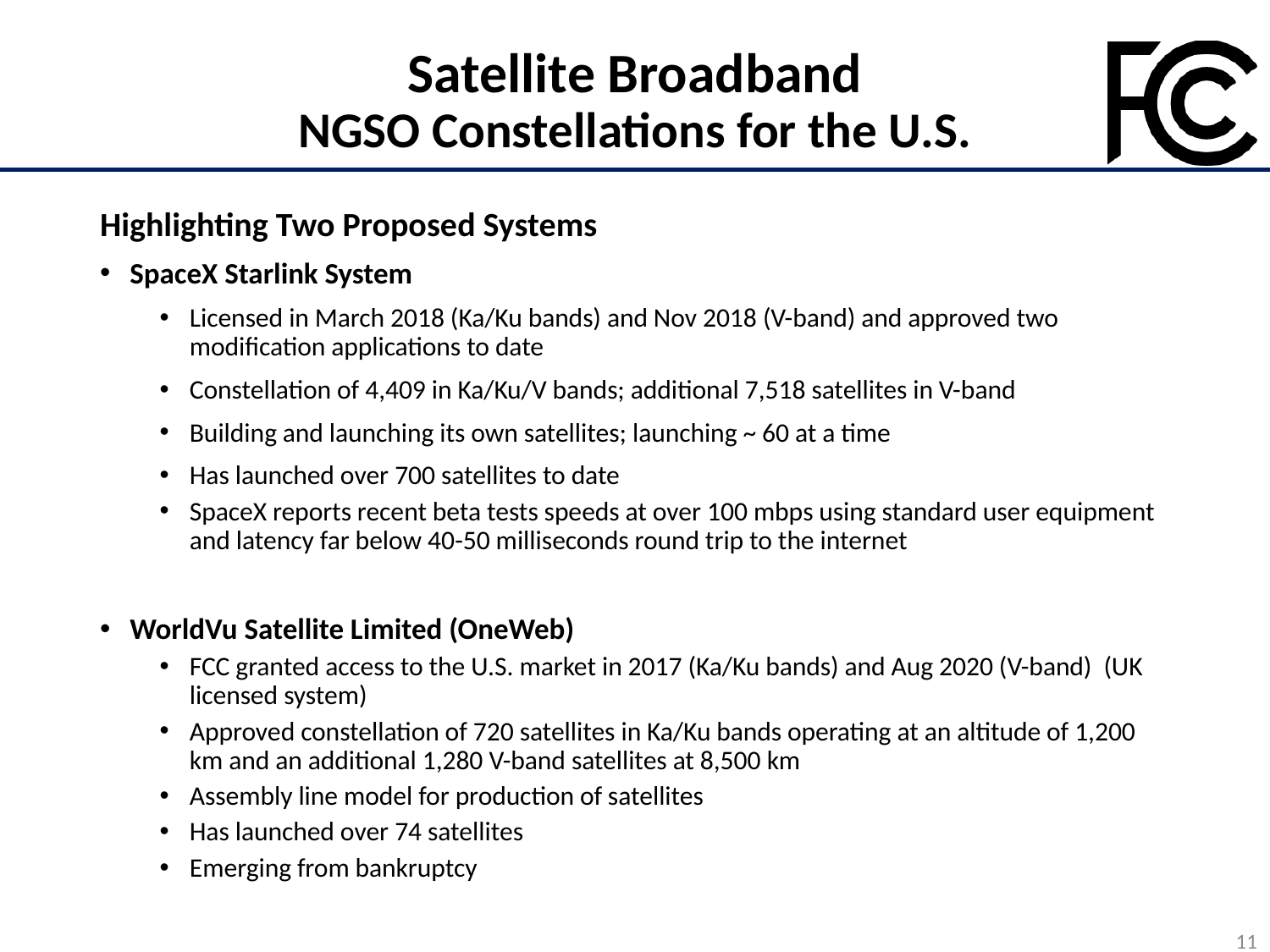

# Satellite Broadband NGSO Constellations for the U.S.
Highlighting Two Proposed Systems
SpaceX Starlink System
Licensed in March 2018 (Ka/Ku bands) and Nov 2018 (V-band) and approved two modification applications to date
Constellation of 4,409 in Ka/Ku/V bands; additional 7,518 satellites in V-band
Building and launching its own satellites; launching ~ 60 at a time
Has launched over 700 satellites to date
SpaceX reports recent beta tests speeds at over 100 mbps using standard user equipment and latency far below 40-50 milliseconds round trip to the internet

WorldVu Satellite Limited (OneWeb)
FCC granted access to the U.S. market in 2017 (Ka/Ku bands) and Aug 2020 (V-band)  (UK licensed system)
Approved constellation of 720 satellites in Ka/Ku bands operating at an altitude of 1,200 km and an additional 1,280 V-band satellites at 8,500 km
Assembly line model for production of satellites
Has launched over 74 satellites
Emerging from bankruptcy

11